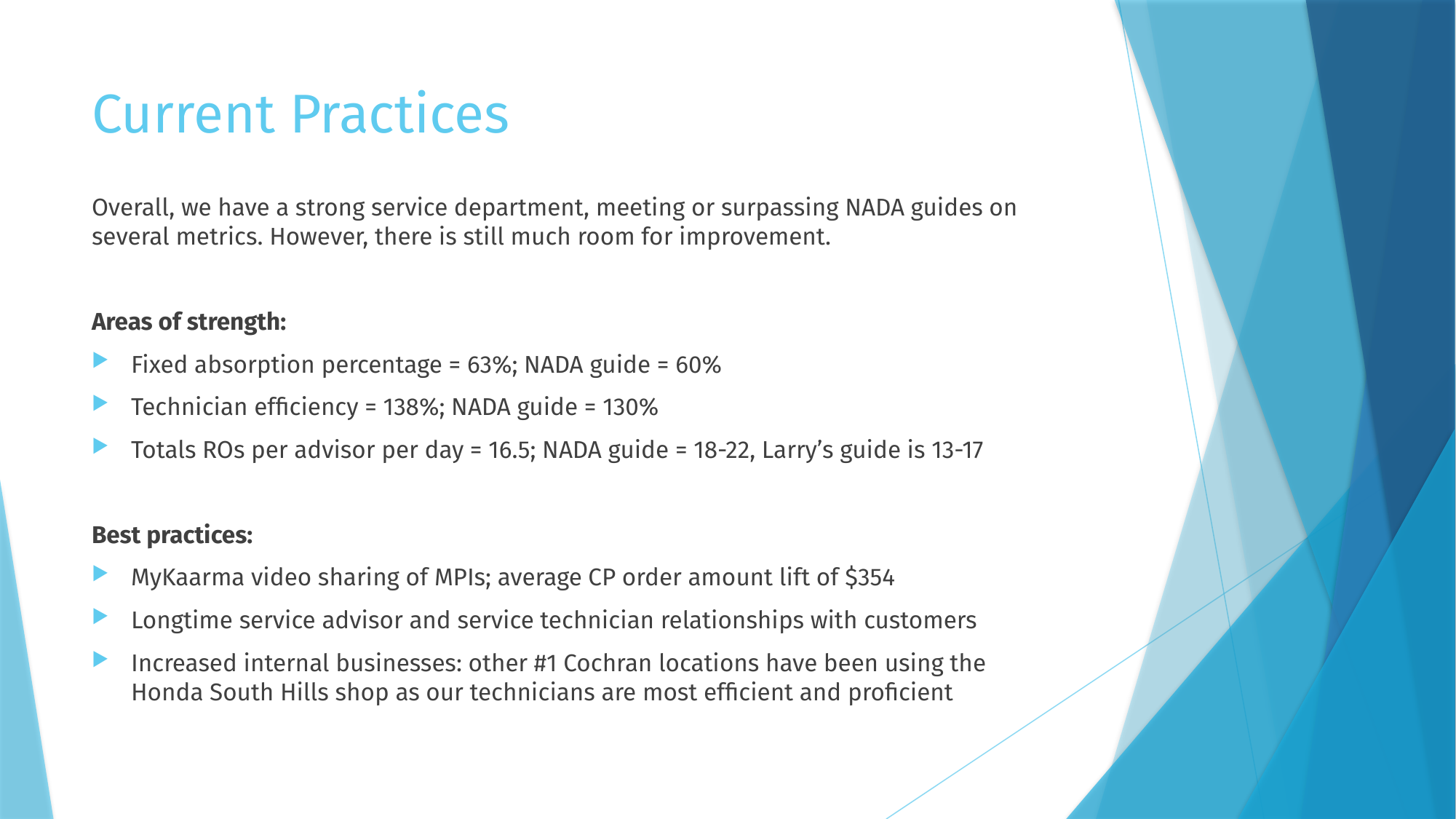

# Current Practices
Overall, we have a strong service department, meeting or surpassing NADA guides on several metrics. However, there is still much room for improvement.

Areas of strength:
Fixed absorption percentage = 63%; NADA guide = 60%
Technician efficiency = 138%; NADA guide = 130%
Totals ROs per advisor per day = 16.5; NADA guide = 18-22, Larry’s guide is 13-17

Best practices:
MyKaarma video sharing of MPIs; average CP order amount lift of $354
Longtime service advisor and service technician relationships with customers
Increased internal businesses: other #1 Cochran locations have been using the Honda South Hills shop as our technicians are most efficient and proficient